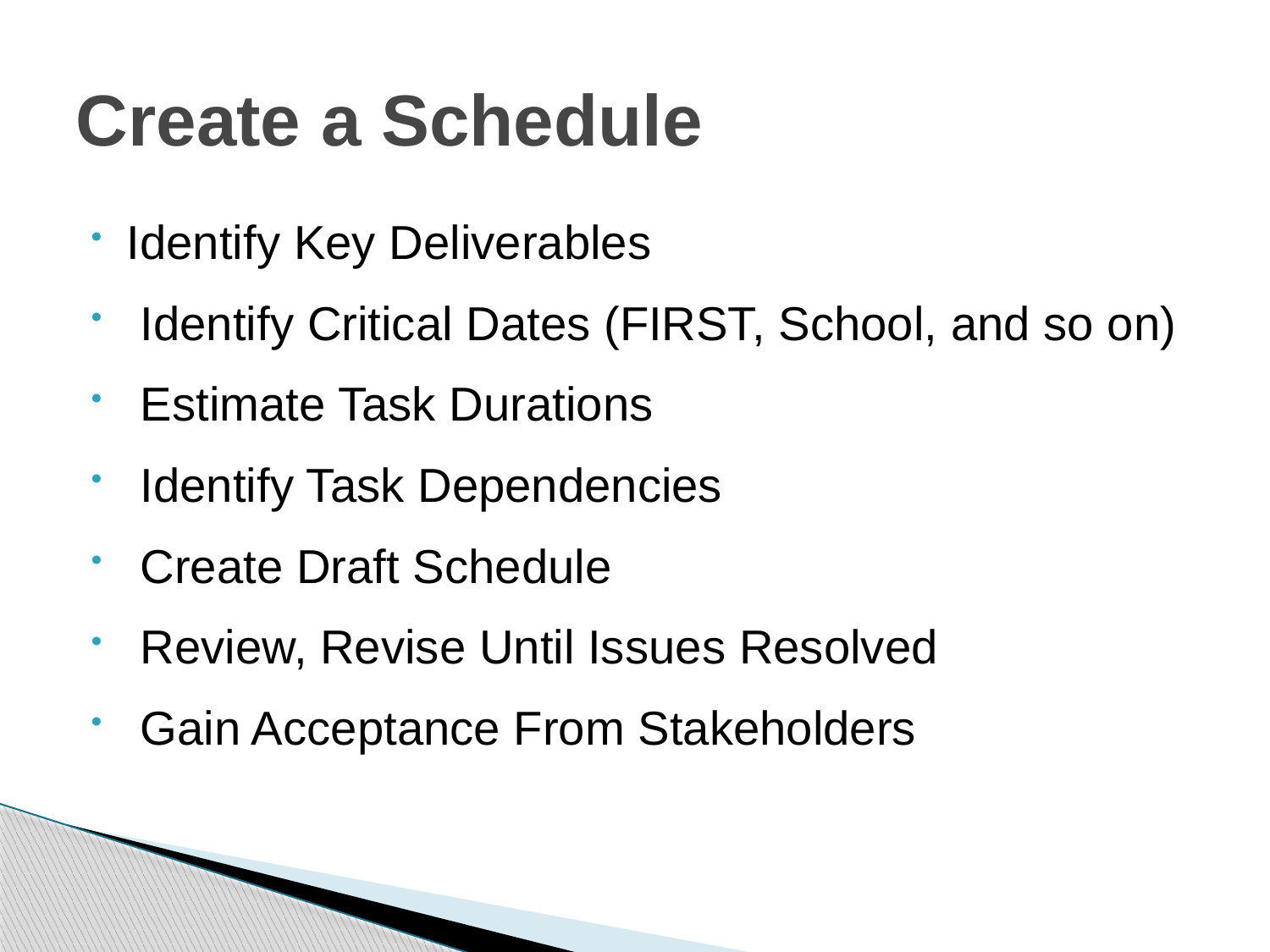

# Create a Schedule
Identify Key Deliverables
 Identify Critical Dates (FIRST, School, and so on)
 Estimate Task Durations
 Identify Task Dependencies
 Create Draft Schedule
 Review, Revise Until Issues Resolved
 Gain Acceptance From Stakeholders